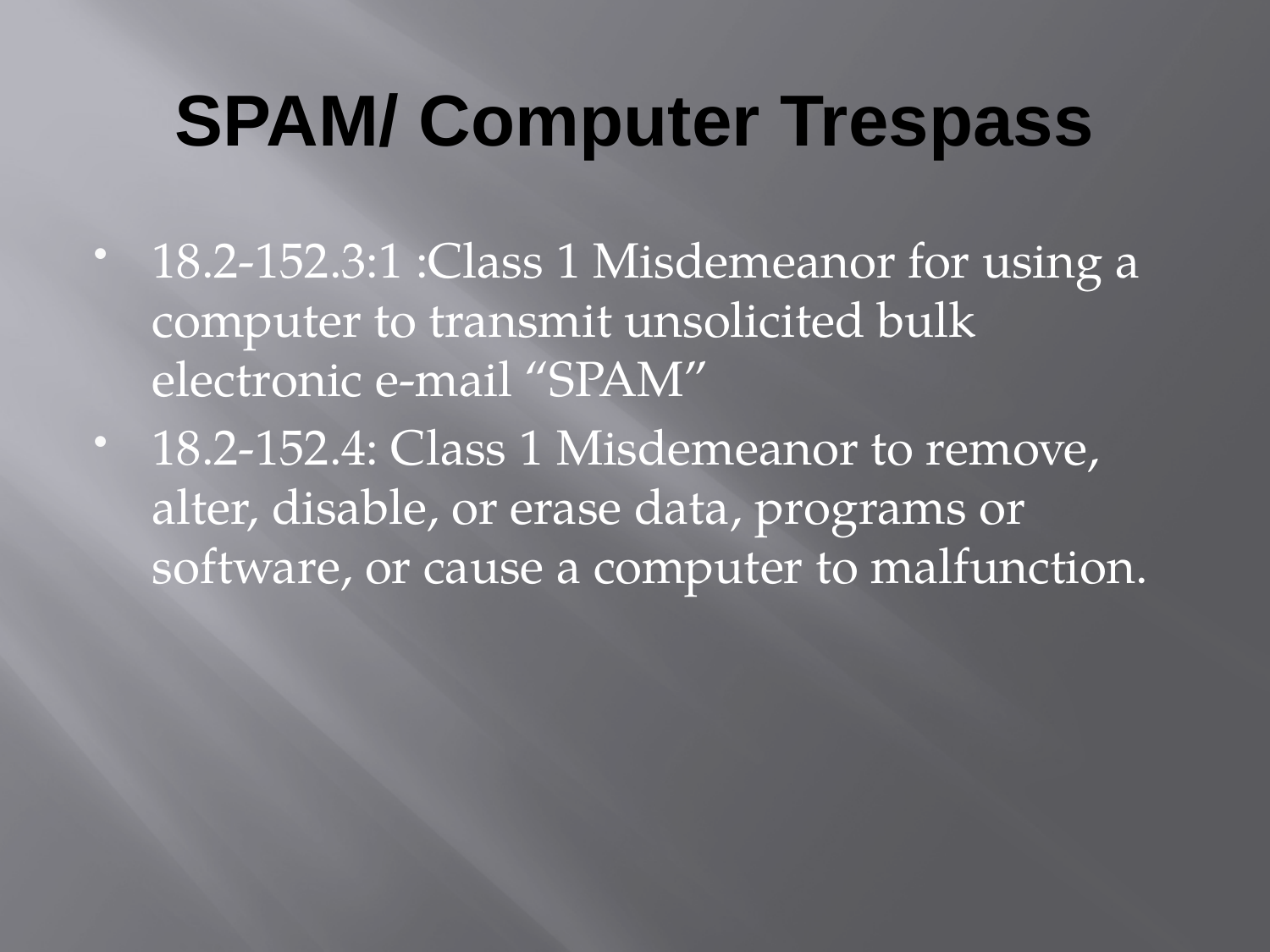

# SPAM/ Computer Trespass
18.2-152.3:1 :Class 1 Misdemeanor for using a computer to transmit unsolicited bulk electronic e-mail “SPAM”
18.2-152.4: Class 1 Misdemeanor to remove, alter, disable, or erase data, programs or software, or cause a computer to malfunction.